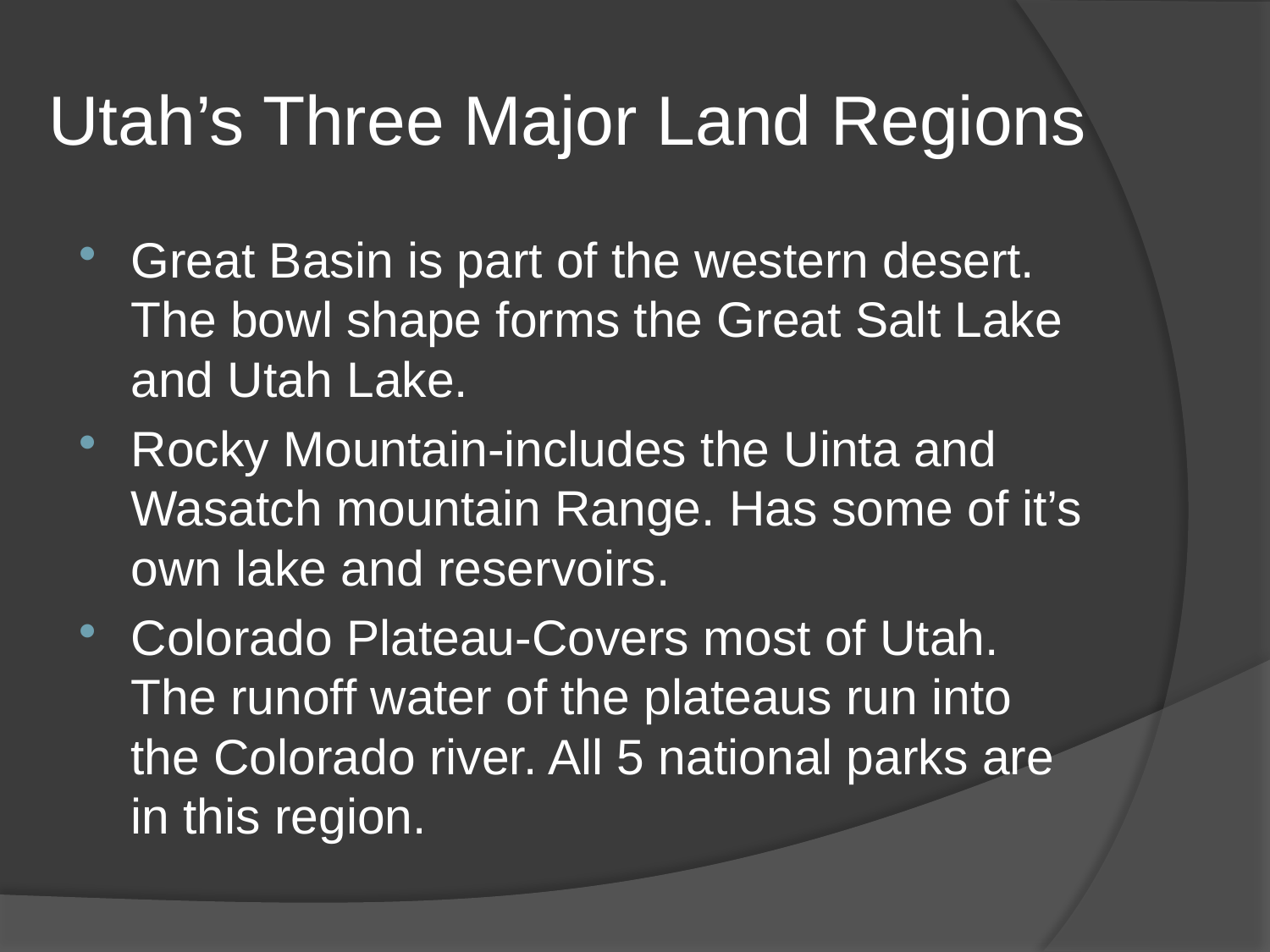

# Utah’s Three Major Land Regions
Great Basin is part of the western desert. The bowl shape forms the Great Salt Lake and Utah Lake.
Rocky Mountain-includes the Uinta and Wasatch mountain Range. Has some of it’s own lake and reservoirs.
Colorado Plateau-Covers most of Utah. The runoff water of the plateaus run into the Colorado river. All 5 national parks are in this region.